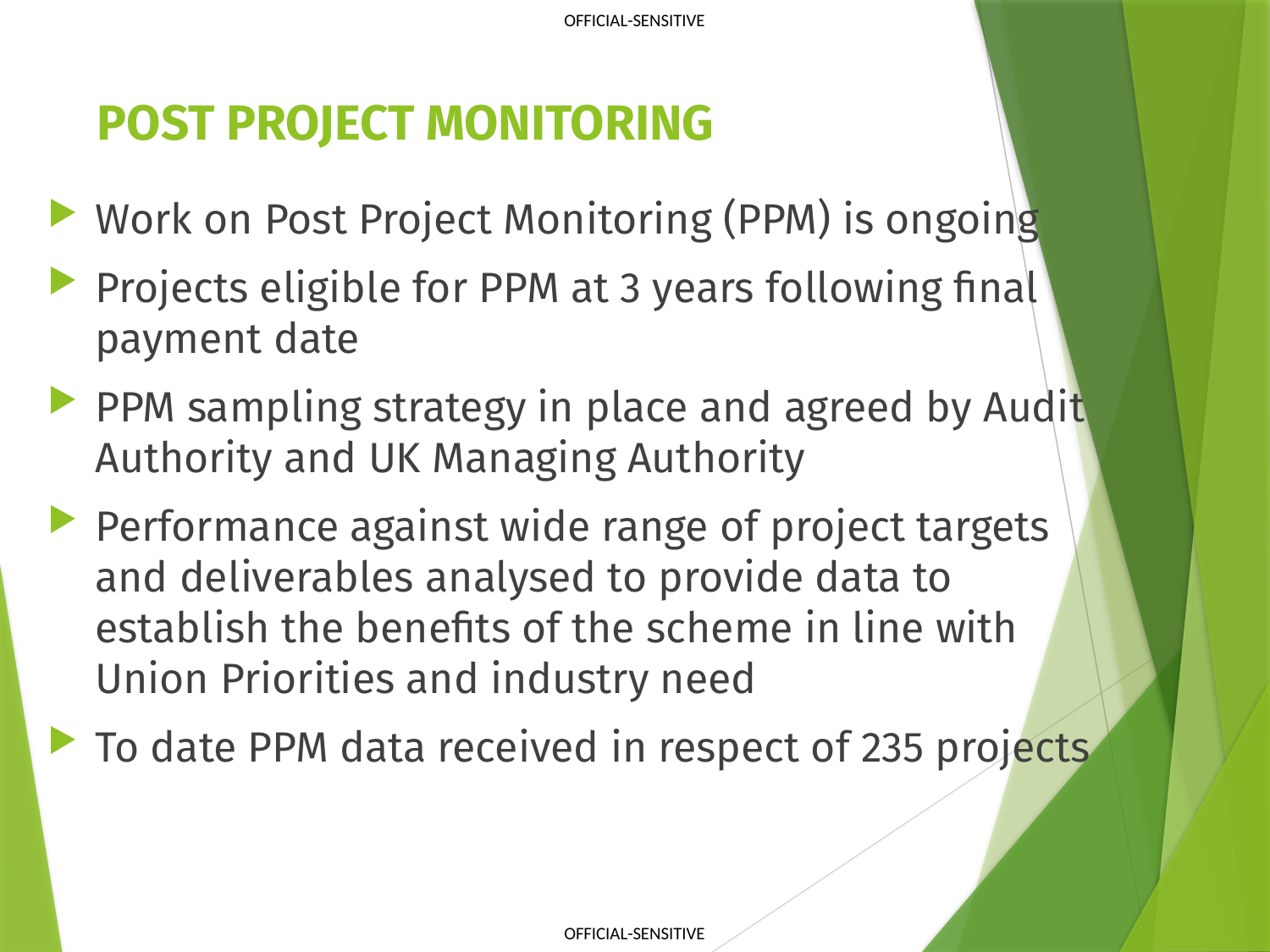

# POST PROJECT MONITORING
Work on Post Project Monitoring (PPM) is ongoing
Projects eligible for PPM at 3 years following final payment date
PPM sampling strategy in place and agreed by Audit Authority and UK Managing Authority
Performance against wide range of project targets and deliverables analysed to provide data to establish the benefits of the scheme in line with Union Priorities and industry need
To date PPM data received in respect of 235 projects